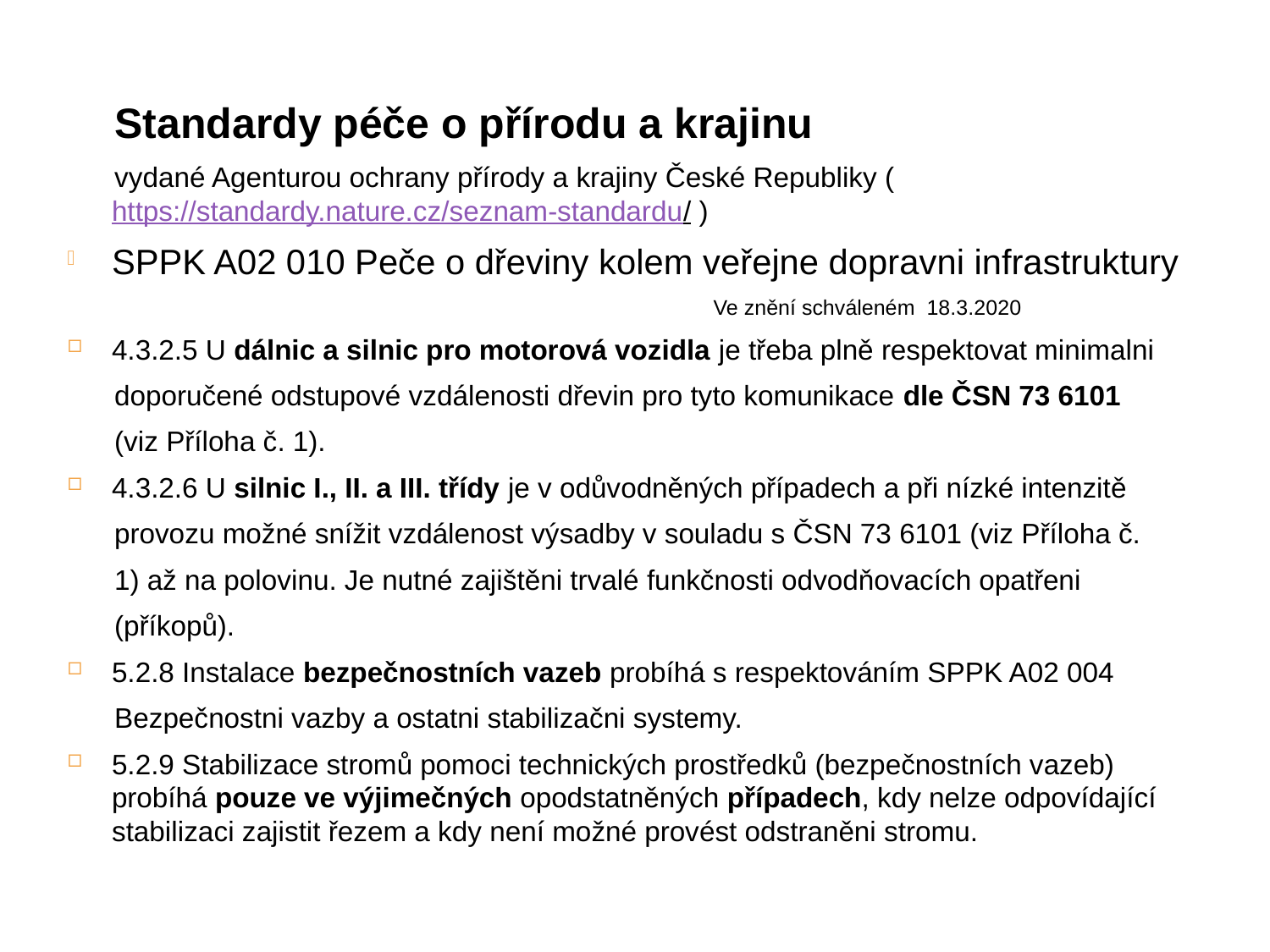

Standardy péče o přírodu a krajinu
      vydané Agenturou ochrany přírody a krajiny České Republiky (https://standardy.nature.cz/seznam-standardu/ )
SPPK A02 010 Peče o dřeviny kolem veřejne dopravni infrastruktury
                                                                                                             Ve znění schváleném  18.3.2020
4.3.2.5 U dálnic a silnic pro motorová vozidla je třeba plně respektovat minimalni
      doporučené odstupové vzdálenosti dřevin pro tyto komunikace dle ČSN 73 6101
      (viz Příloha č. 1).
4.3.2.6 U silnic I., II. a III. třídy je v odůvodněných případech a při nízké intenzitě
      provozu možné snížit vzdálenost výsadby v souladu s ČSN 73 6101 (viz Příloha č.
      1) až na polovinu. Je nutné zajištěni trvalé funkčnosti odvodňovacích opatřeni
      (příkopů).
5.2.8 Instalace bezpečnostních vazeb probíhá s respektováním SPPK A02 004
      Bezpečnostni vazby a ostatni stabilizačni systemy.
5.2.9 Stabilizace stromů pomoci technických prostředků (bezpečnostních vazeb) probíhá pouze ve výjimečných opodstatněných případech, kdy nelze odpovídající stabilizaci zajistit řezem a kdy není možné provést odstraněni stromu.